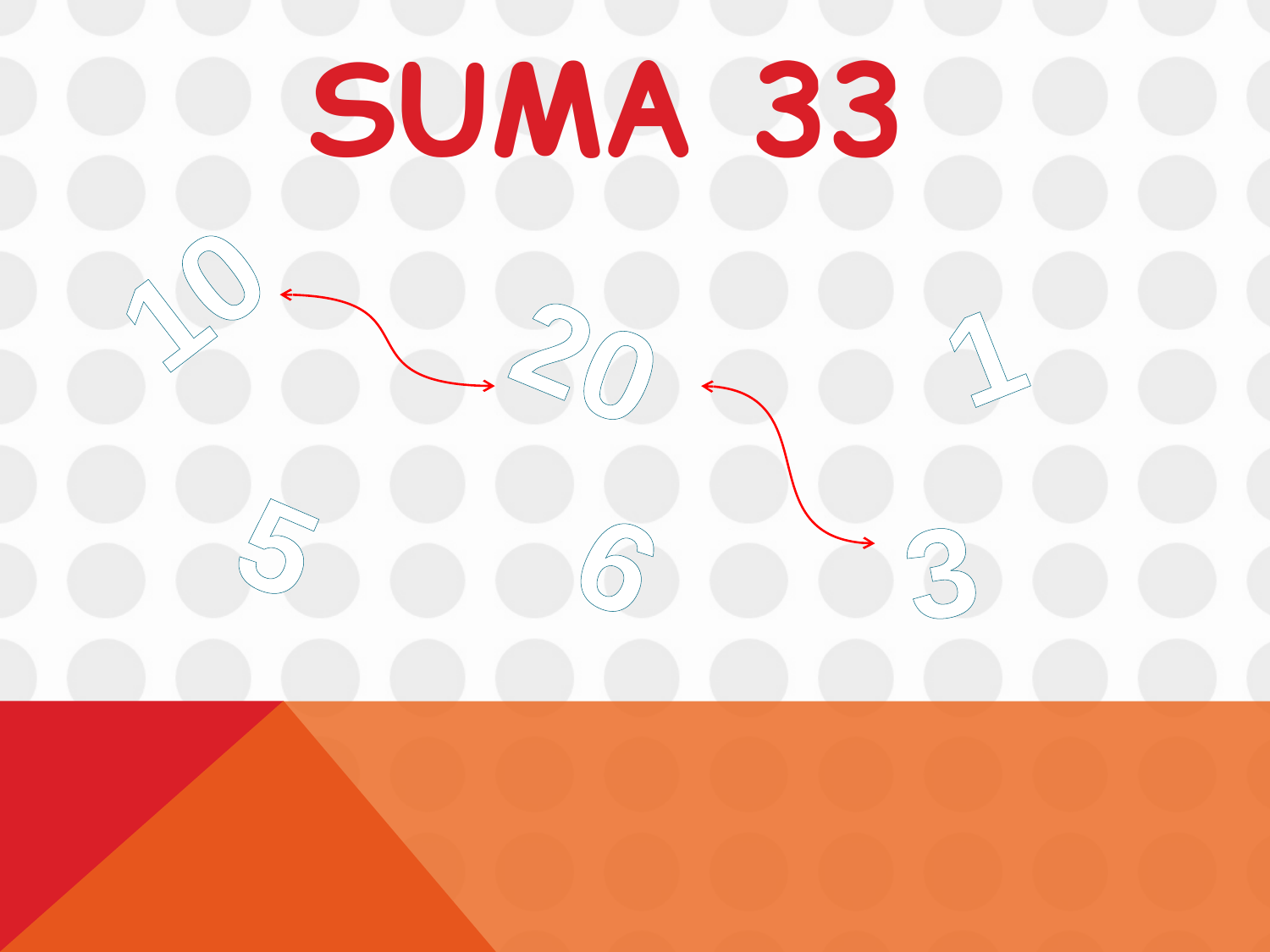

# Suma 33
10
1
20
5
6
3